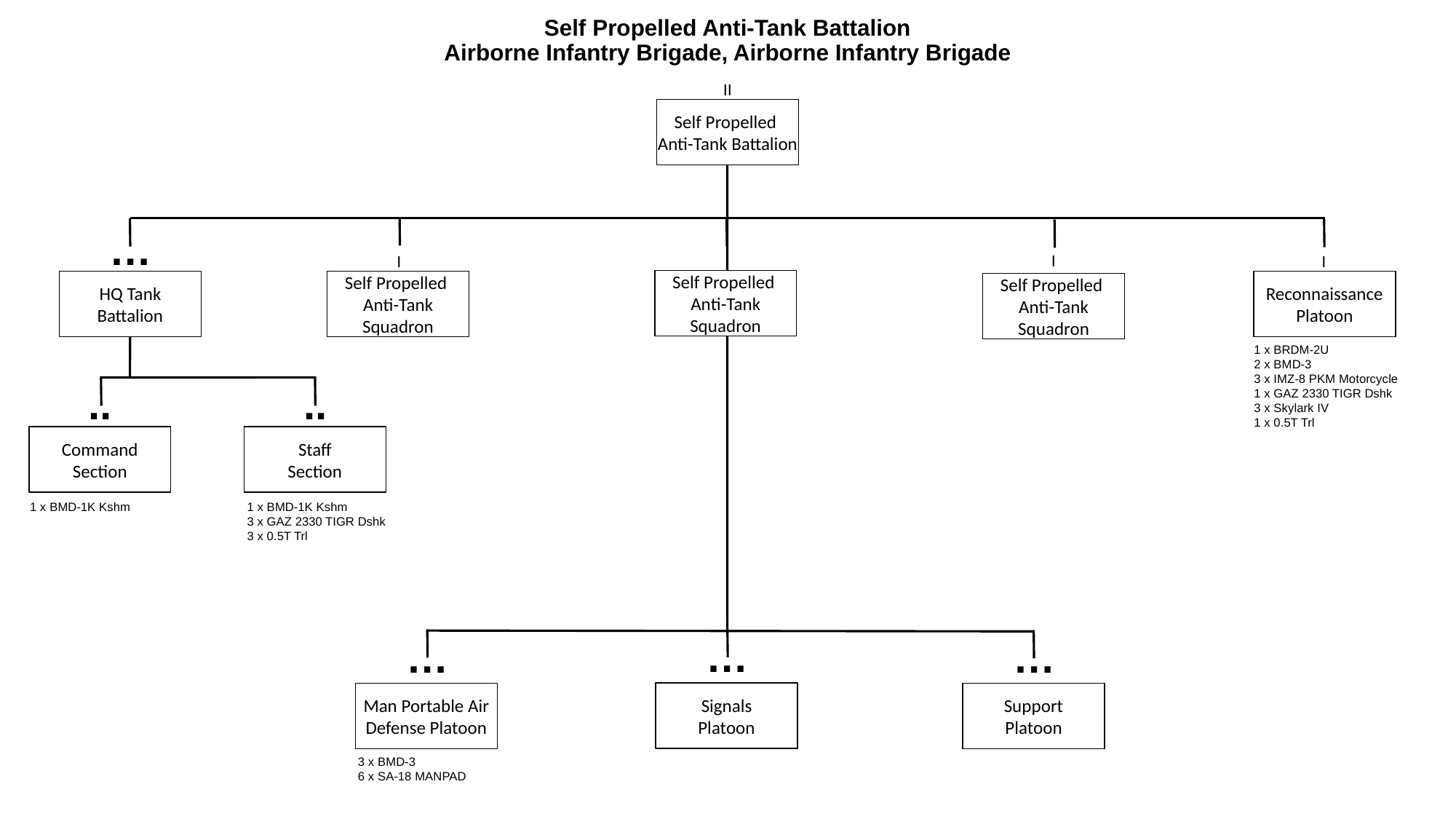

# Self Propelled Anti-Tank Battalion Airborne Infantry Brigade, Airborne Infantry Brigade
II
Self Propelled
Anti-Tank Battalion
…
I
I
I
Self Propelled
Anti-Tank
Squadron
Self Propelled
Anti-Tank
Squadron
Reconnaissance Platoon
HQ Tank
Battalion
Self Propelled
Anti-Tank
Squadron
1 x BRDM-2U
2 x BMD-3
3 x IMZ-8 PKM Motorcycle
1 x GAZ 2330 TIGR Dshk
3 x Skylark IV
1 x 0.5T Trl
..
..
Command
Section
Staff
Section
1 x BMD-1K Kshm

1 x BMD-1K Kshm
3 x GAZ 2330 TIGR Dshk
3 x 0.5T Trl
…
…
…
Signals
Platoon
Man Portable Air Defense Platoon
Support
Platoon
3 x BMD-3
6 x SA-18 MANPAD